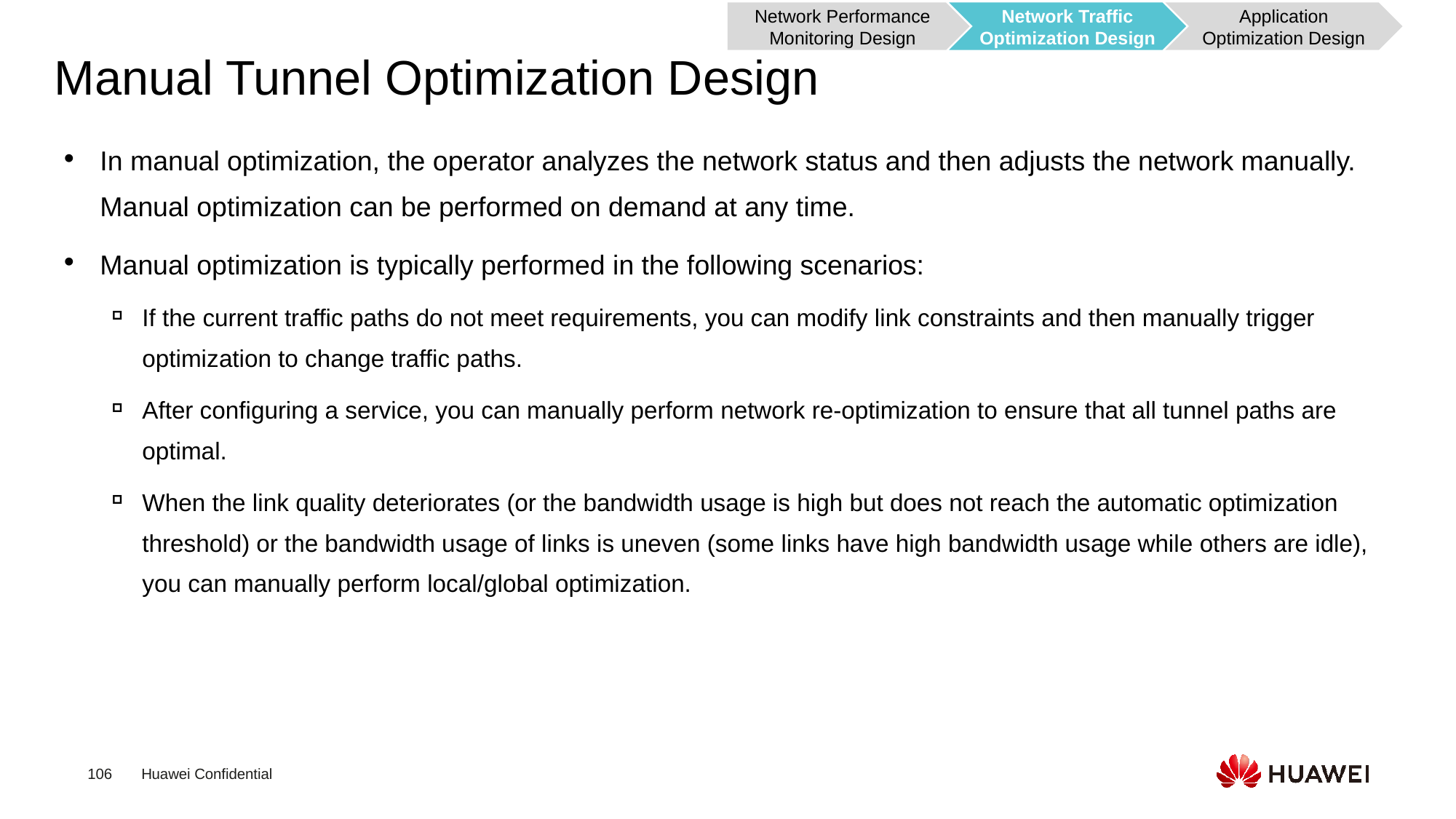

Network Performance Monitoring Design
Network Traffic Optimization Design
Application Optimization Design
# Manual Tunnel Optimization Design
In manual optimization, the operator analyzes the network status and then adjusts the network manually. Manual optimization can be performed on demand at any time.
Manual optimization is typically performed in the following scenarios:
If the current traffic paths do not meet requirements, you can modify link constraints and then manually trigger optimization to change traffic paths.
After configuring a service, you can manually perform network re-optimization to ensure that all tunnel paths are optimal.
When the link quality deteriorates (or the bandwidth usage is high but does not reach the automatic optimization threshold) or the bandwidth usage of links is uneven (some links have high bandwidth usage while others are idle), you can manually perform local/global optimization.